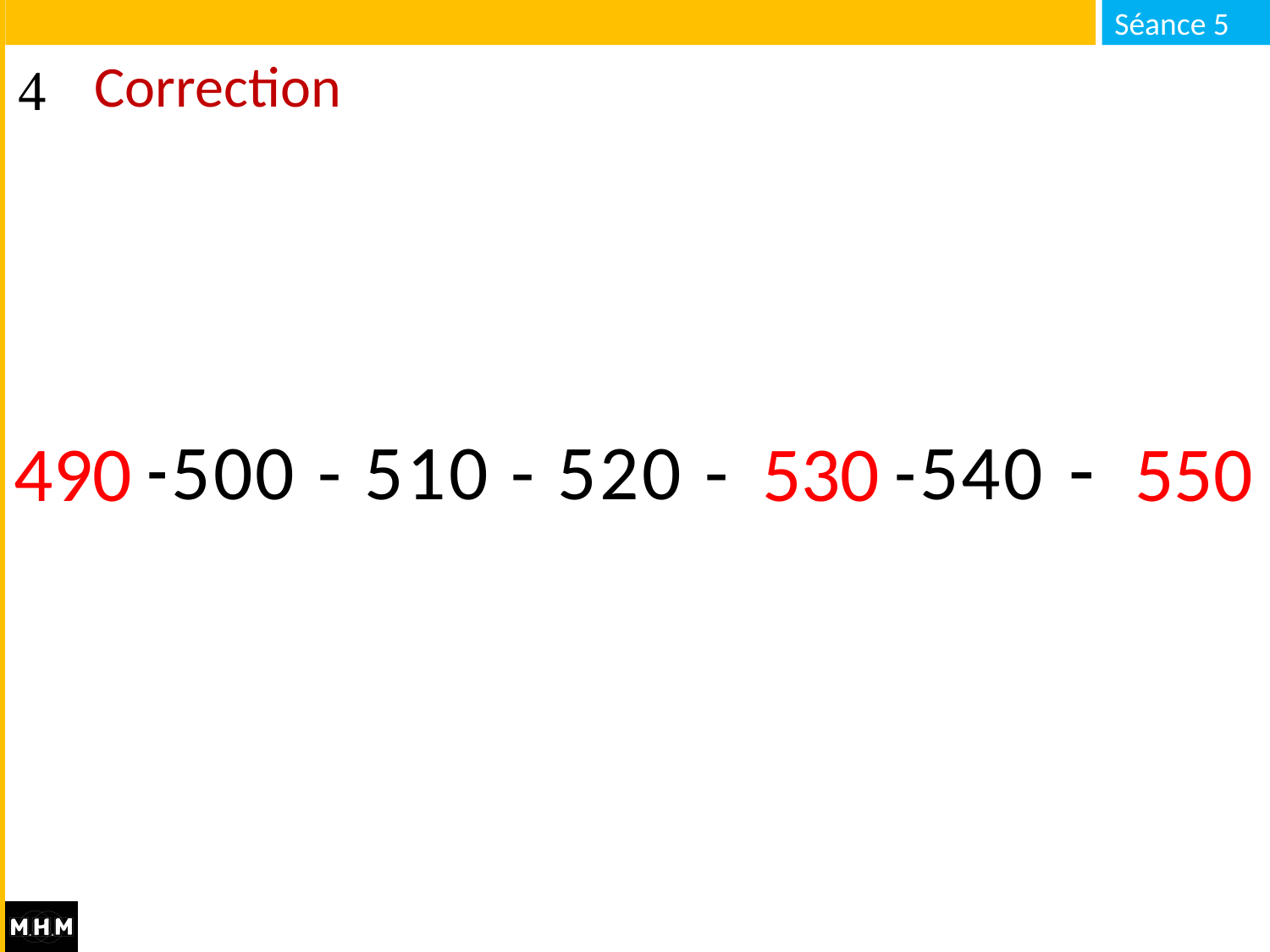

# Correction
 -500 - 510 - 520 -        -540 -
490
530
550